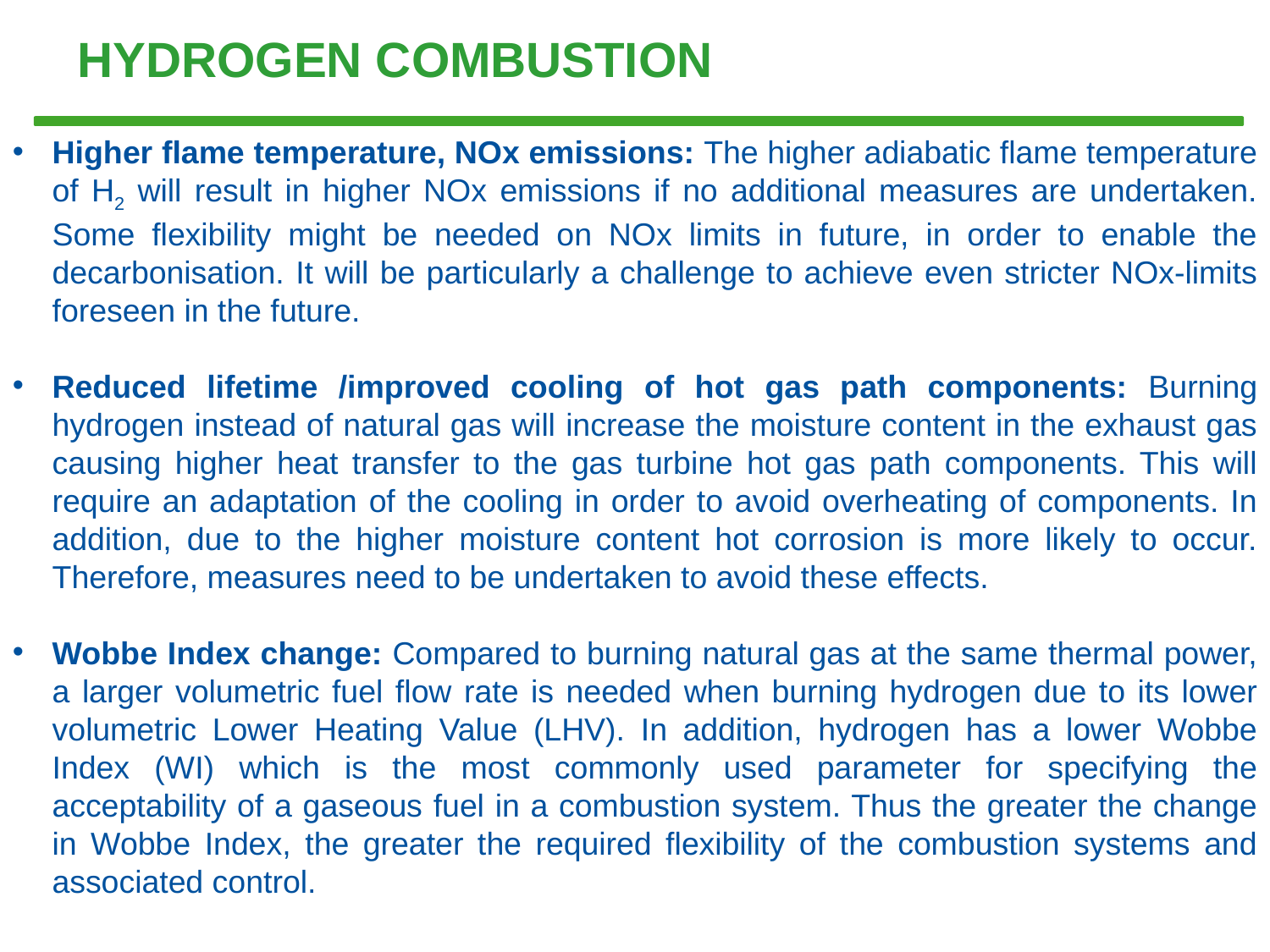

# HYDROGEN COMBUSTION

Higher flame temperature, NOx emissions: The higher adiabatic flame temperature of H2 will result in higher NOx emissions if no additional measures are undertaken. Some flexibility might be needed on NOx limits in future, in order to enable the decarbonisation. It will be particularly a challenge to achieve even stricter NOx-limits foreseen in the future.

Reduced lifetime /improved cooling of hot gas path components: Burning hydrogen instead of natural gas will increase the moisture content in the exhaust gas causing higher heat transfer to the gas turbine hot gas path components. This will require an adaptation of the cooling in order to avoid overheating of components. In addition, due to the higher moisture content hot corrosion is more likely to occur. Therefore, measures need to be undertaken to avoid these effects.

Wobbe Index change: Compared to burning natural gas at the same thermal power, a larger volumetric fuel flow rate is needed when burning hydrogen due to its lower volumetric Lower Heating Value (LHV). In addition, hydrogen has a lower Wobbe Index (WI) which is the most commonly used parameter for specifying the acceptability of a gaseous fuel in a combustion system. Thus the greater the change in Wobbe Index, the greater the required flexibility of the combustion systems and associated control.

Tema V				                                                              Turbina de hidrógeno